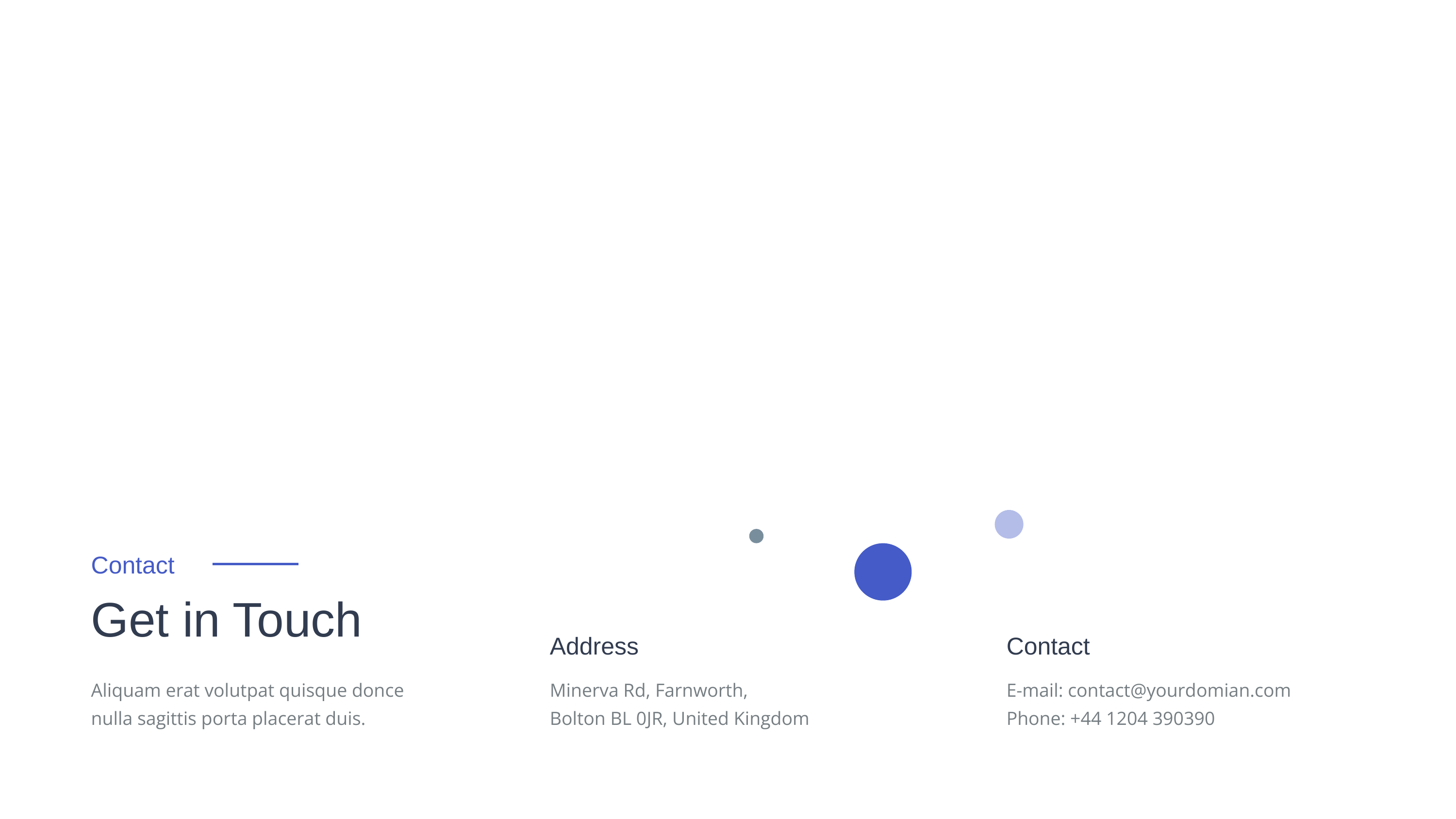

Contact

Get in Touch
Address
Contact
Aliquam erat volutpat quisque donce nulla sagittis porta placerat duis.
Minerva Rd, Farnworth,
Bolton BL 0JR, United Kingdom
E-mail: contact@yourdomian.com
Phone: +44 1204 390390